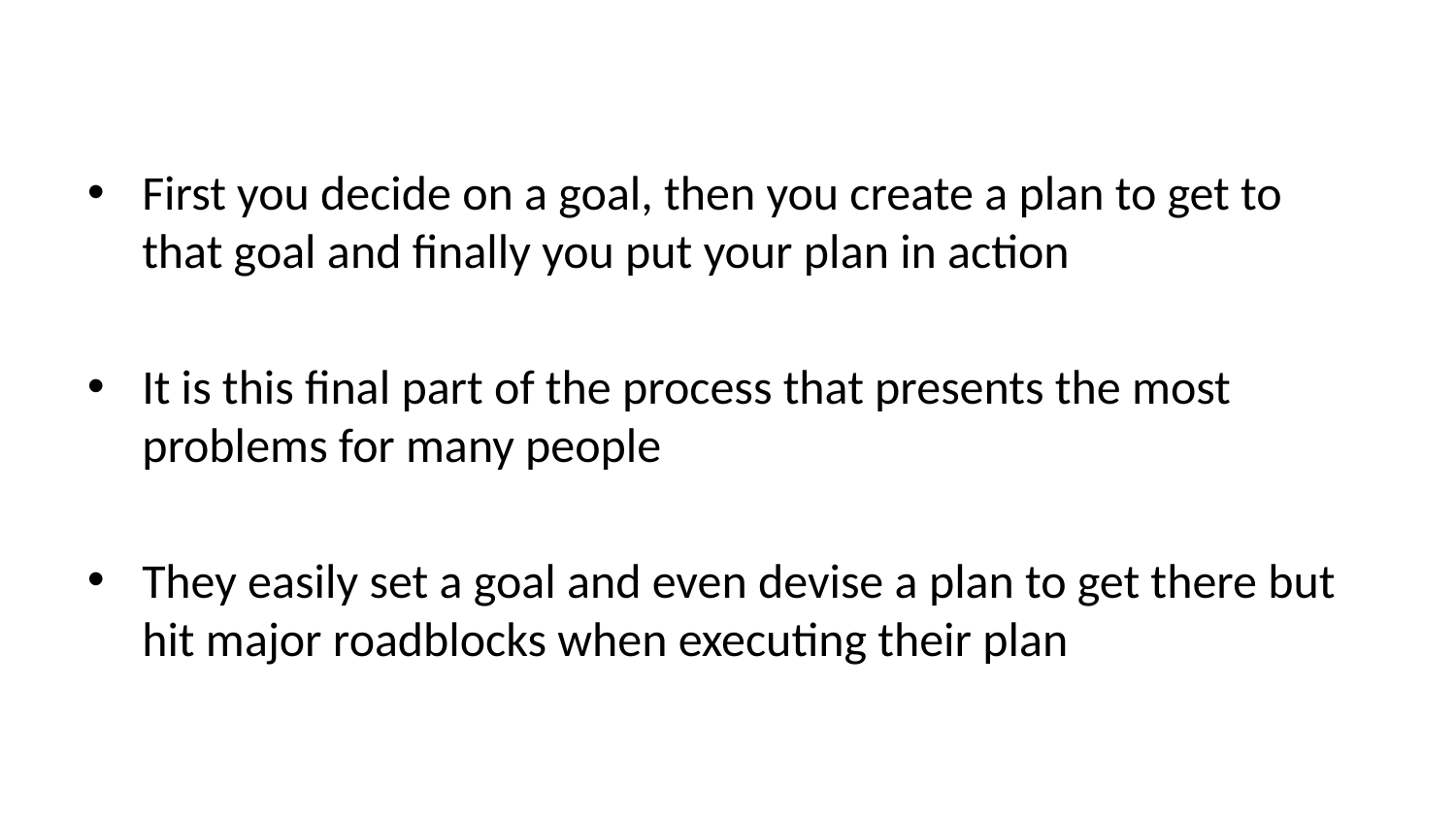

First you decide on a goal, then you create a plan to get to that goal and finally you put your plan in action

It is this final part of the process that presents the most problems for many people

They easily set a goal and even devise a plan to get there but hit major roadblocks when executing their plan